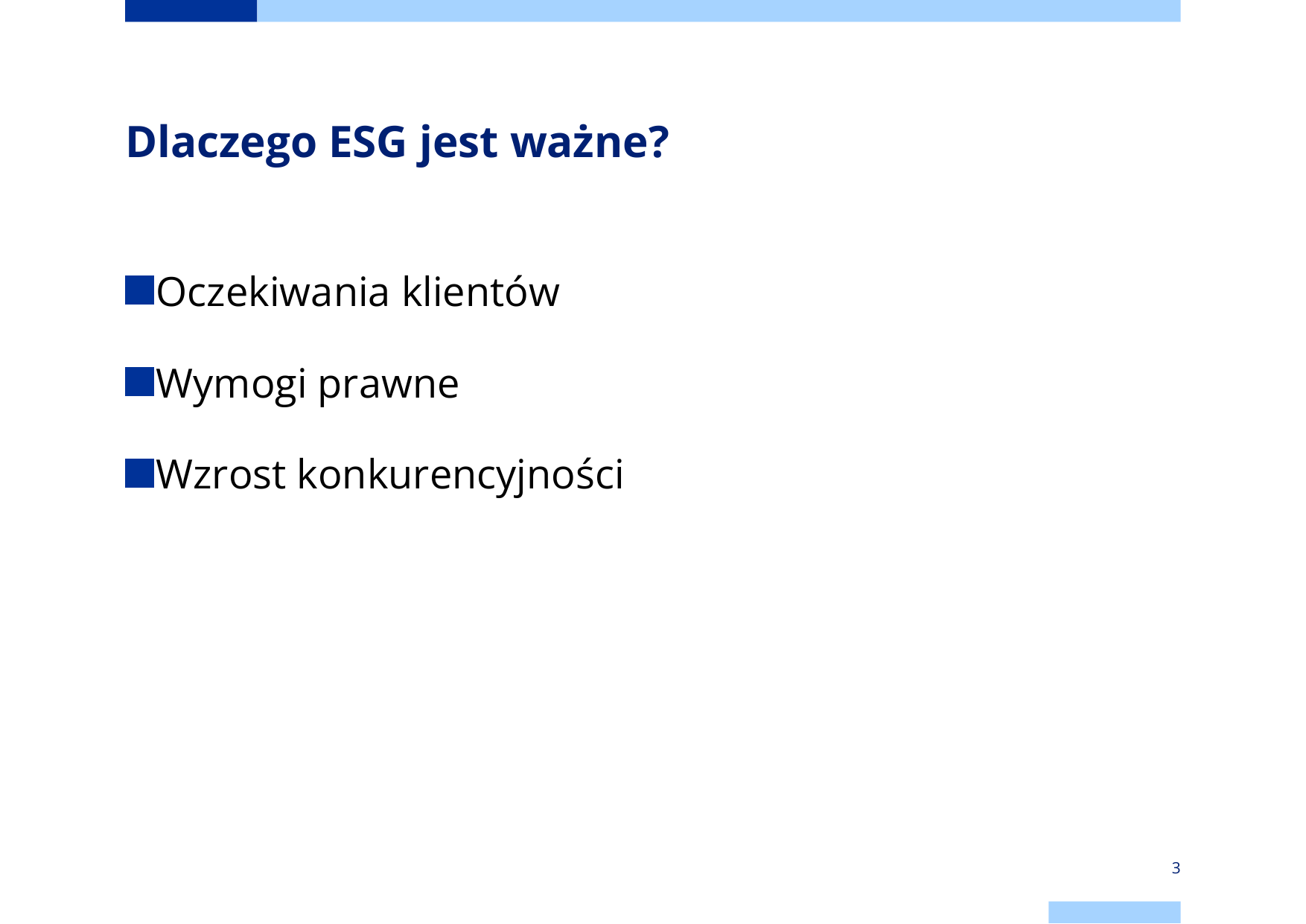

# Dlaczego ESG jest ważne?
Oczekiwania klientów
Wymogi prawne
Wzrost konkurencyjności
3